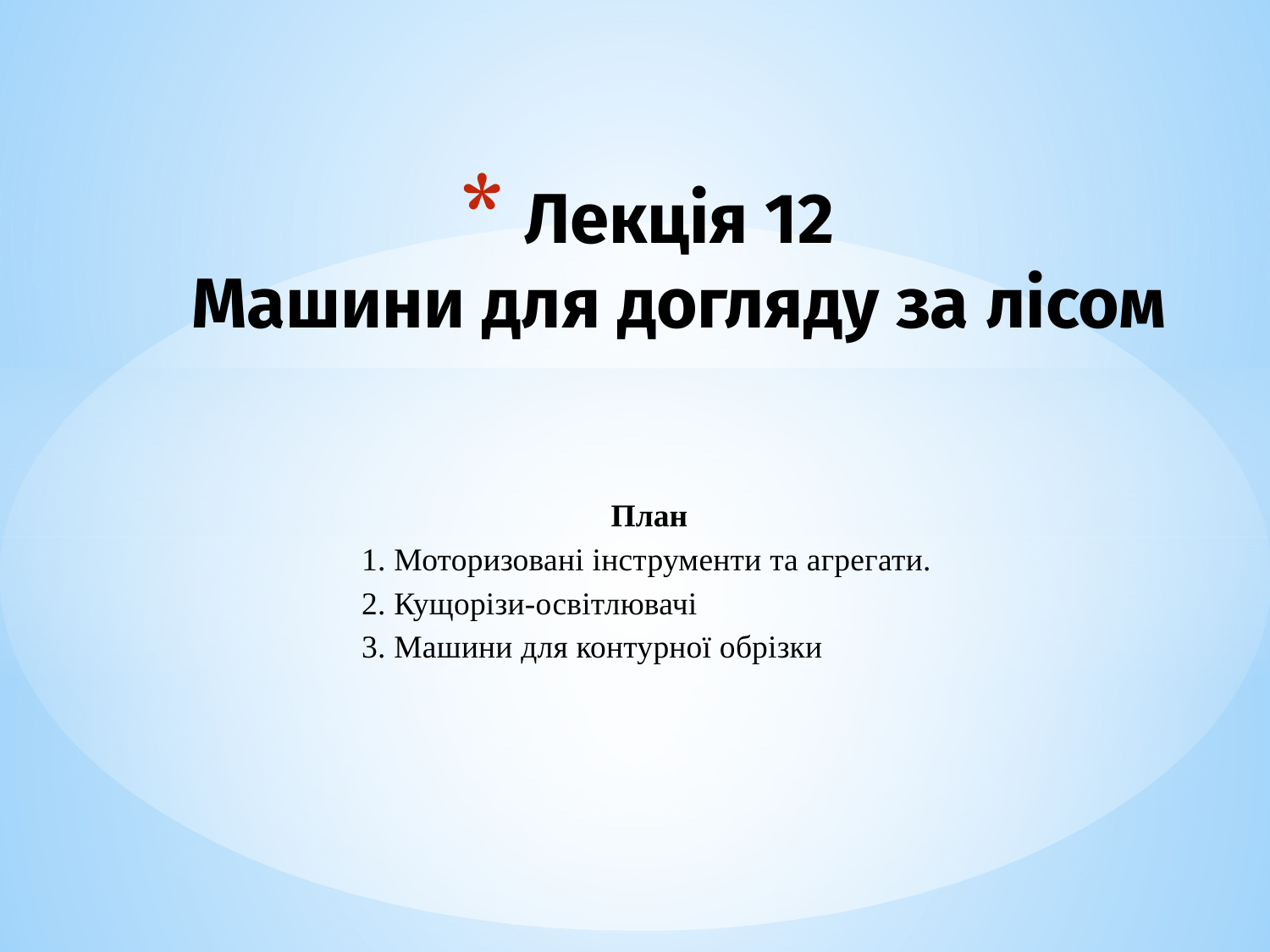

# Лекція 12 Машини для догляду за лісом
План
1. Моторизовані інструменти та агрегати.
2. Кущорізи-освітлювачі
3. Машини для контурної обрізки